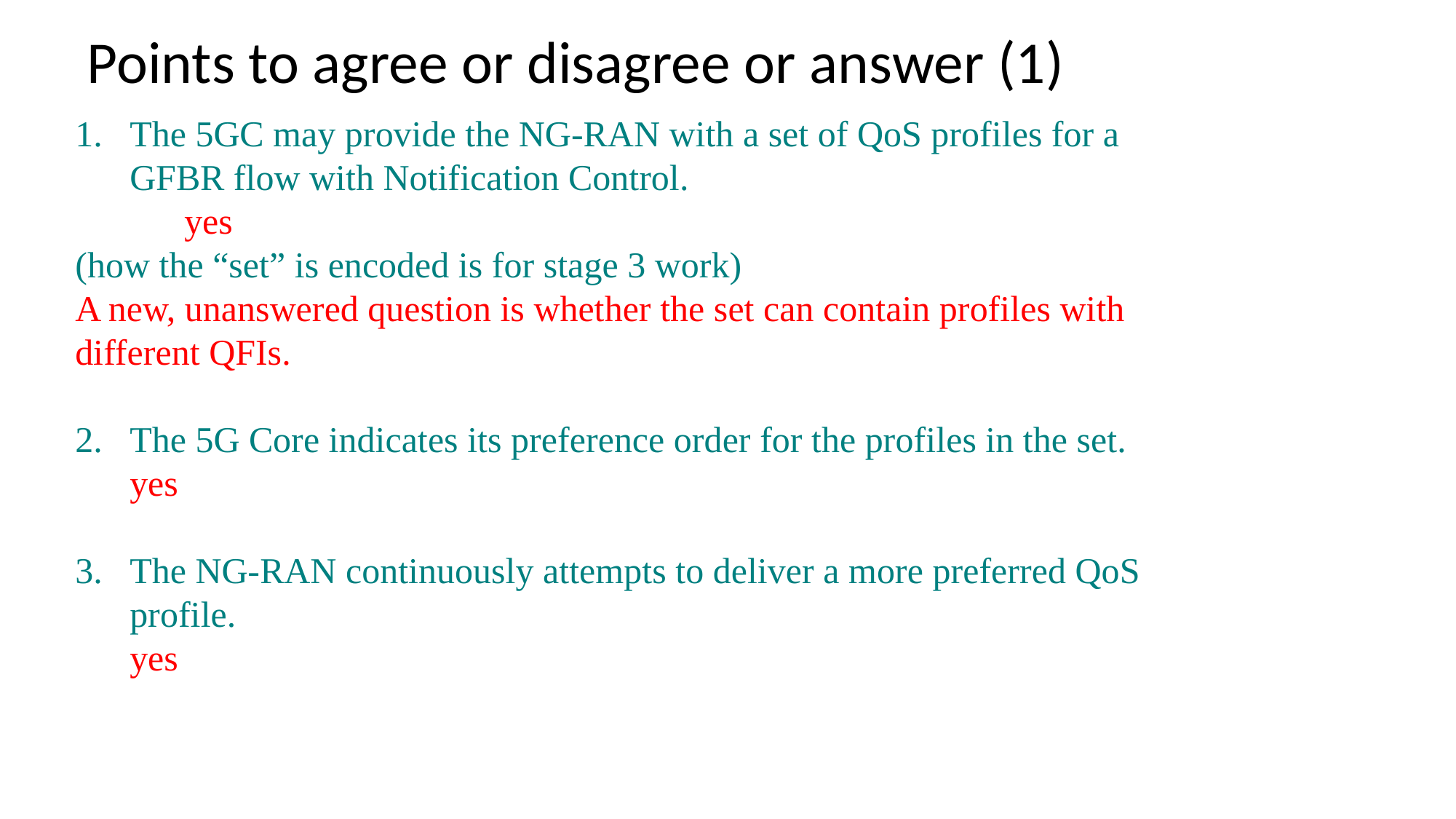

# Points to agree or disagree or answer (1)
The 5GC may provide the NG-RAN with a set of QoS profiles for a GFBR flow with Notification Control.
	yes
(how the “set” is encoded is for stage 3 work)
A new, unanswered question is whether the set can contain profiles with different QFIs.

The 5G Core indicates its preference order for the profiles in the set.
yes

The NG-RAN continuously attempts to deliver a more preferred QoS profile.
yes